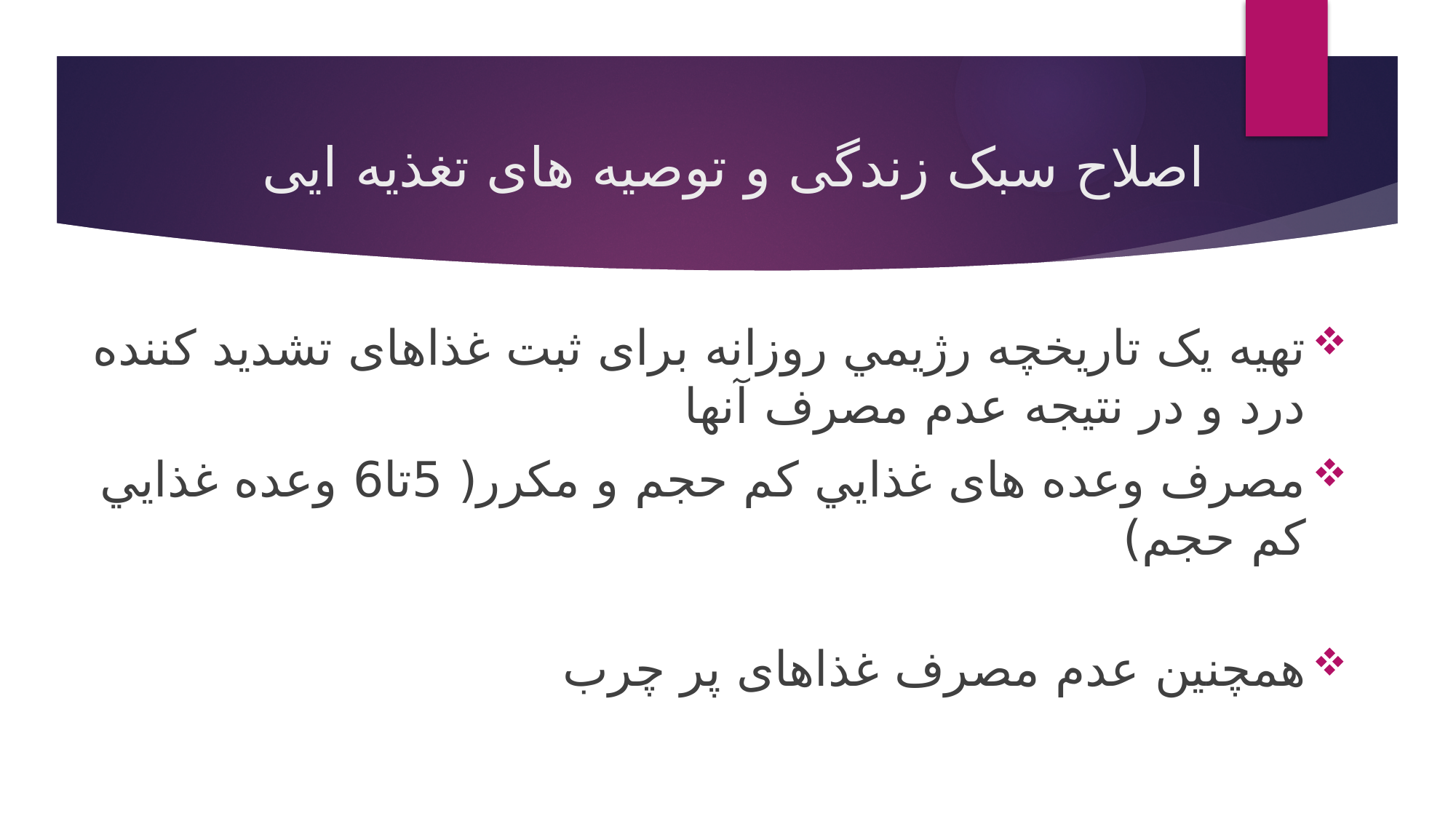

# اصلاح سبک زندگی و توصیه های تغذیه ایی
تهيه يک تاريخچه رژيمي روزانه برای ثبت غذاهای تشديد كننده درد و در نتيجه عدم مصرف آنها
مصرف وعده های غذايي كم حجم و مکرر( 5تا6 وعده غذايي كم حجم)
همچنين عدم مصرف غذاهای پر چرب